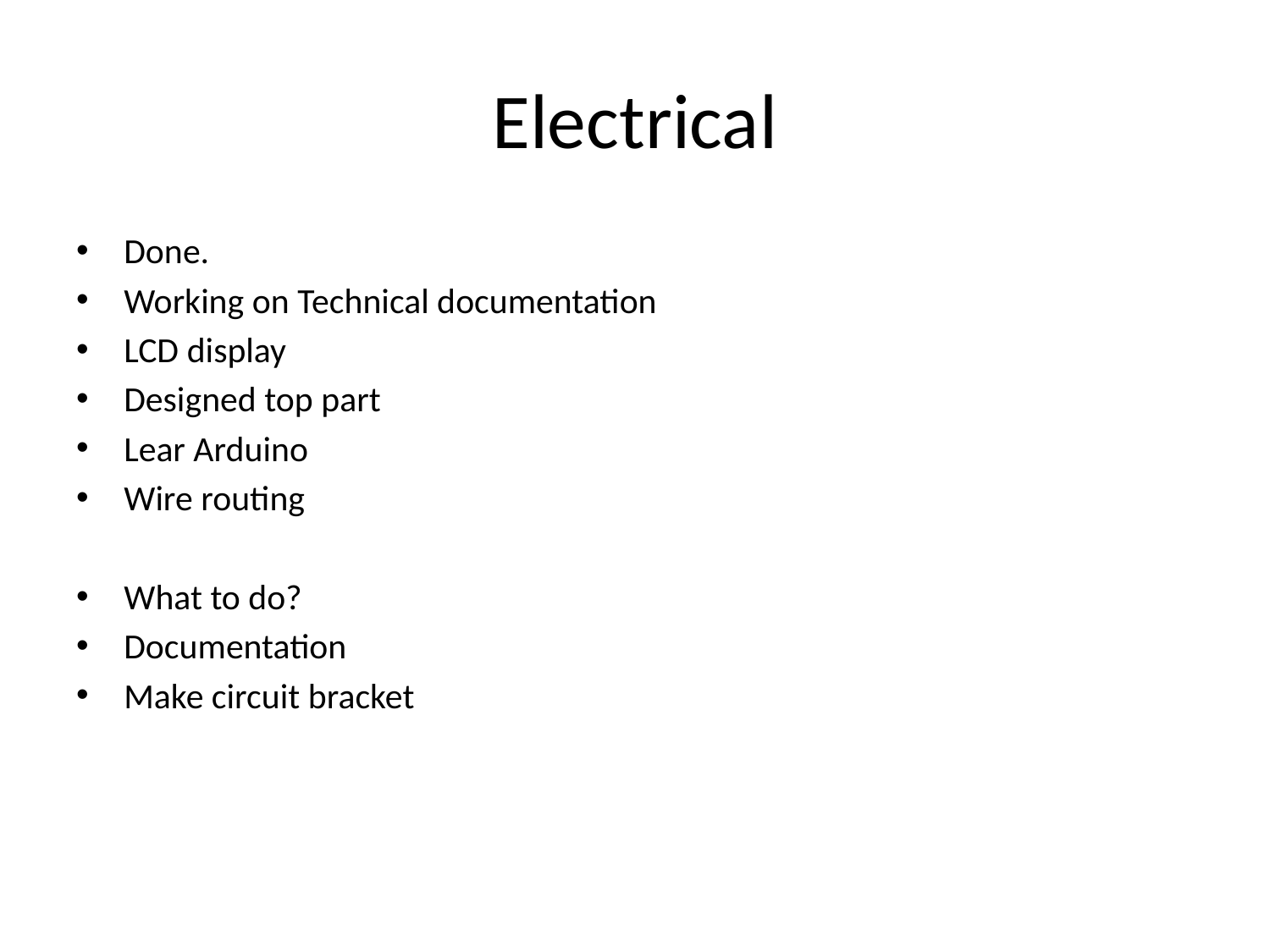

# Electrical
Done.
Working on Technical documentation
LCD display
Designed top part
Lear Arduino
Wire routing

What to do?
Documentation
Make circuit bracket